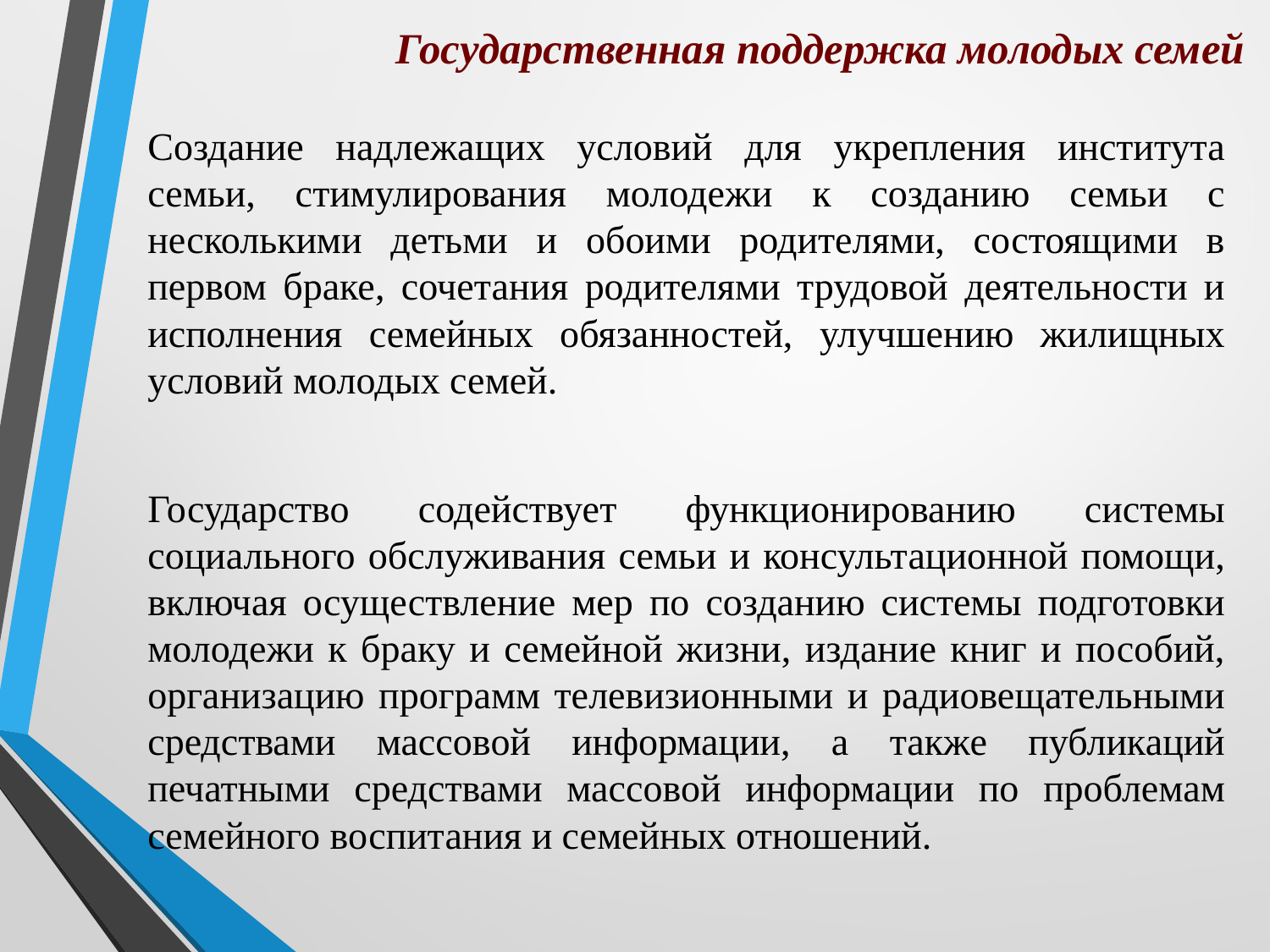

# Государственная поддержка молодых семей
Создание надлежащих условий для укрепления института семьи, стимулирования молодежи к созданию семьи с несколькими детьми и обоими родителями, состоящими в первом браке, сочетания родителями трудовой деятельности и исполнения семейных обязанностей, улучшению жилищных условий молодых семей.

Государство содействует функционированию системы социального обслуживания семьи и консультационной помощи, включая осуществление мер по созданию системы подготовки молодежи к браку и семейной жизни, издание книг и пособий, организацию программ телевизионными и радиовещательными средствами массовой информации, а также публикаций печатными средствами массовой информации по проблемам семейного воспитания и семейных отношений.